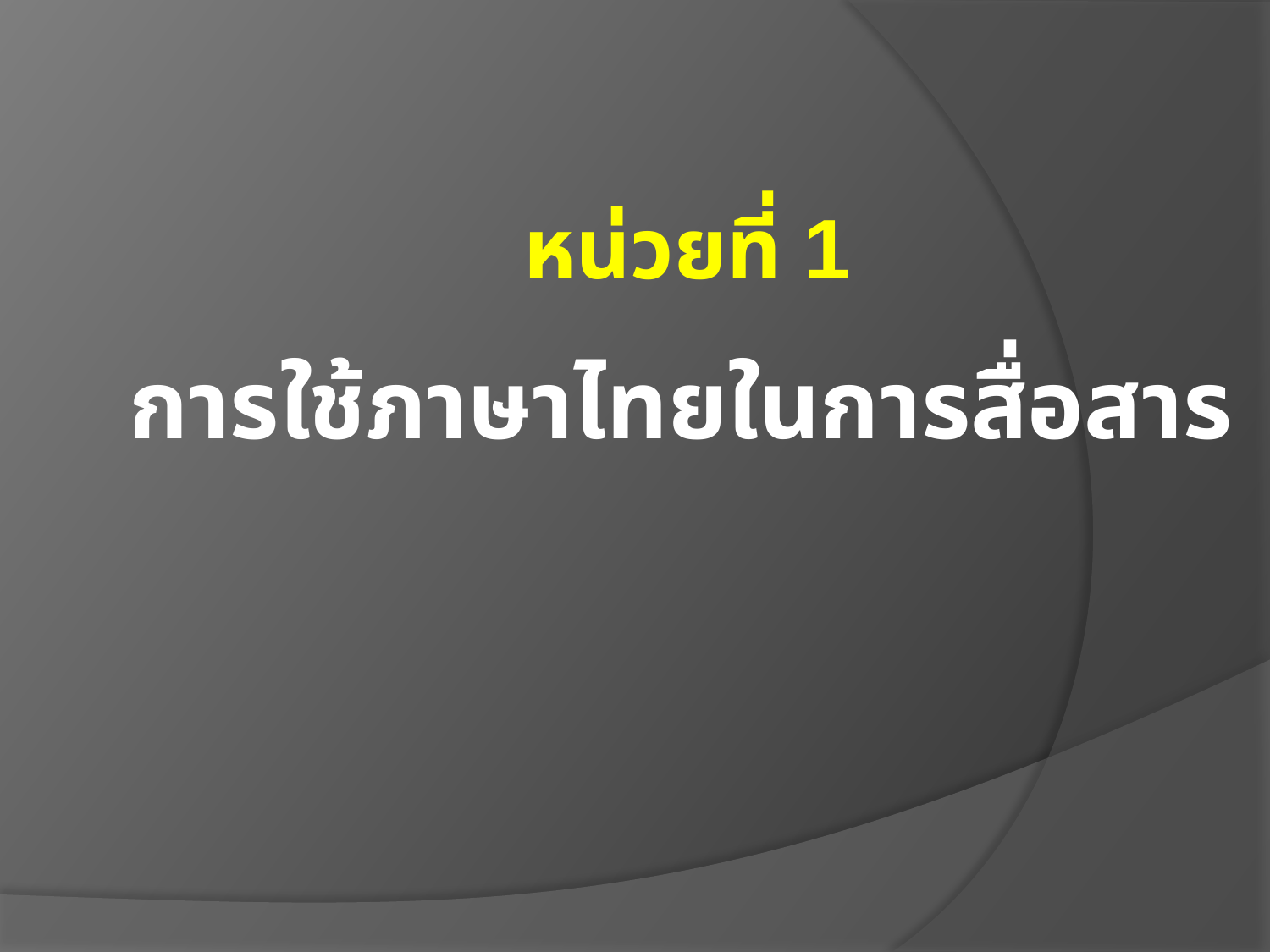

หน่วยที่ 1
การใช้ภาษาไทยในการสื่อสาร